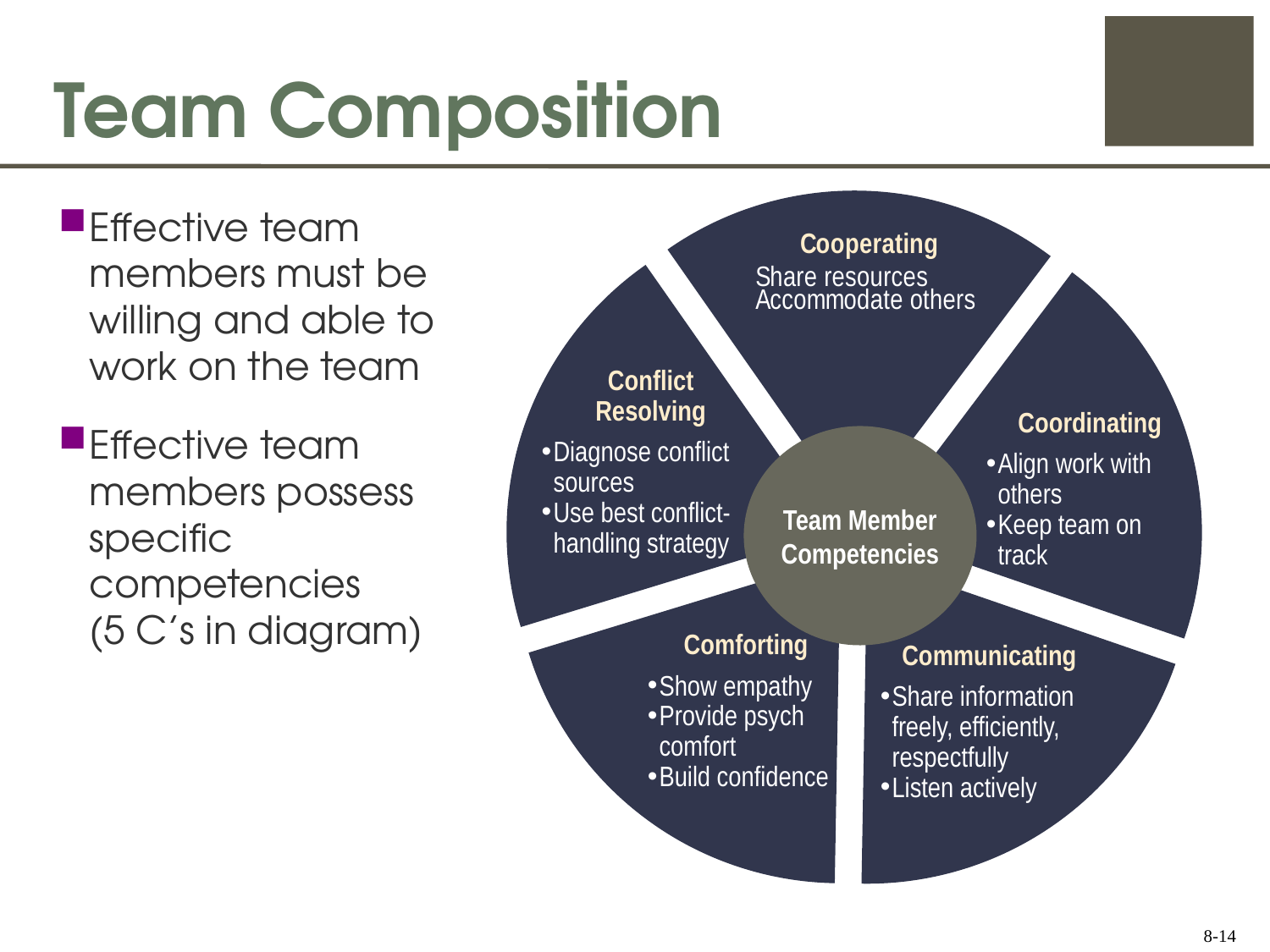

# Team Composition

### Chart

| Category | % |
|---|---|
|  | 16.666 |
|  | 16.666 |
|  | 16.666 |
|  | 16.666 |
|  | 16.666 |
Effective team members must be willing and able to work on the team
Effective team members possess specific competencies
(5 C’s in diagram)
Conflict
Resolving
Diagnose conflict sources
Use best conflict-handling strategy
Coordinating
Align work with others
Keep team on track
Team Member Competencies
Comforting
Show empathy
Provide psych comfort
Build confidence
Communicating
Share information freely, efficiently, respectfully
Listen actively